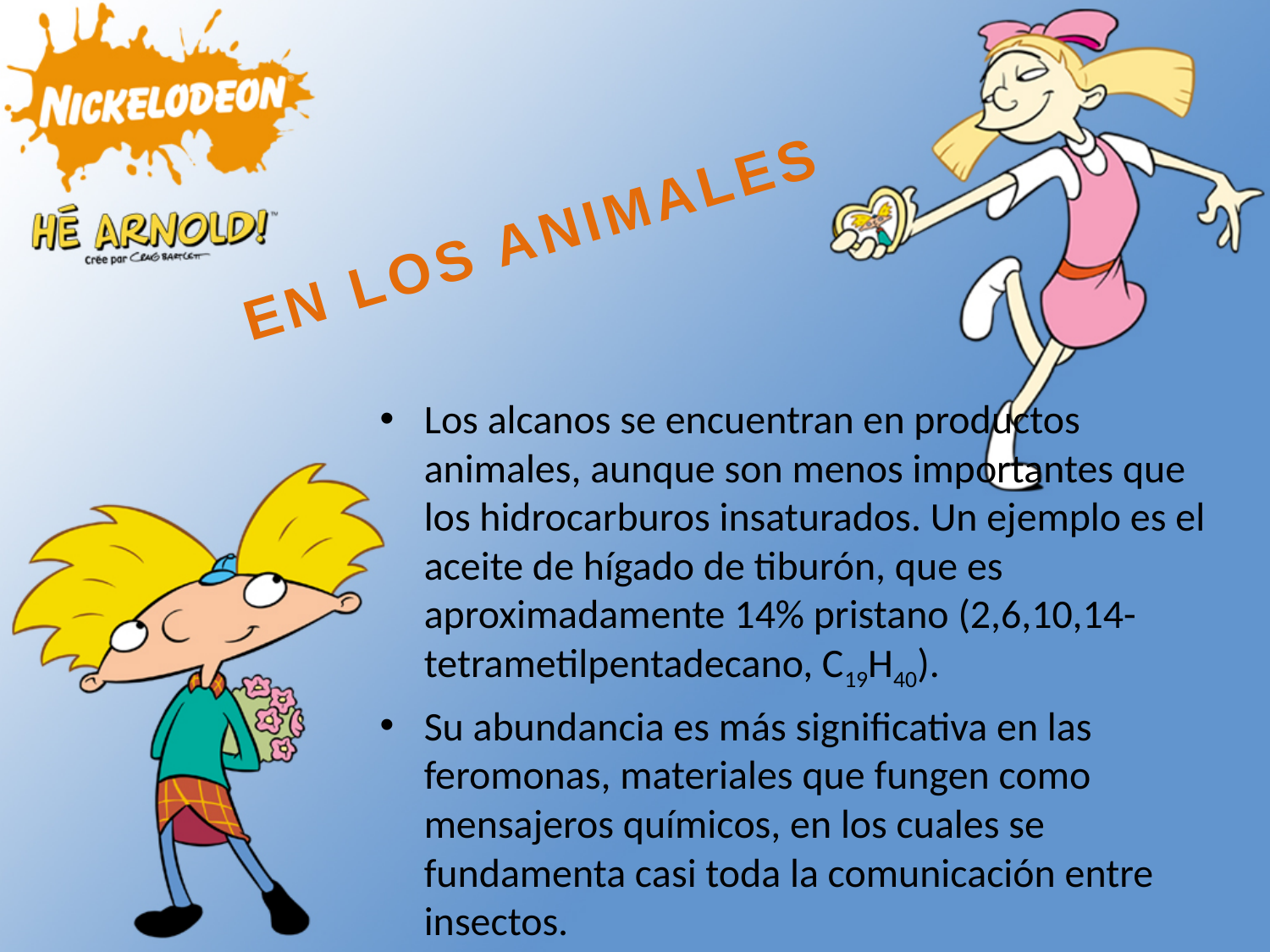

EN LOS ANIMALES
Los alcanos se encuentran en productos animales, aunque son menos importantes que los hidrocarburos insaturados. Un ejemplo es el aceite de hígado de tiburón, que es aproximadamente 14% pristano (2,6,10,14-tetrametilpentadecano, C19H40).
Su abundancia es más significativa en las feromonas, materiales que fungen como mensajeros químicos, en los cuales se fundamenta casi toda la comunicación entre insectos.